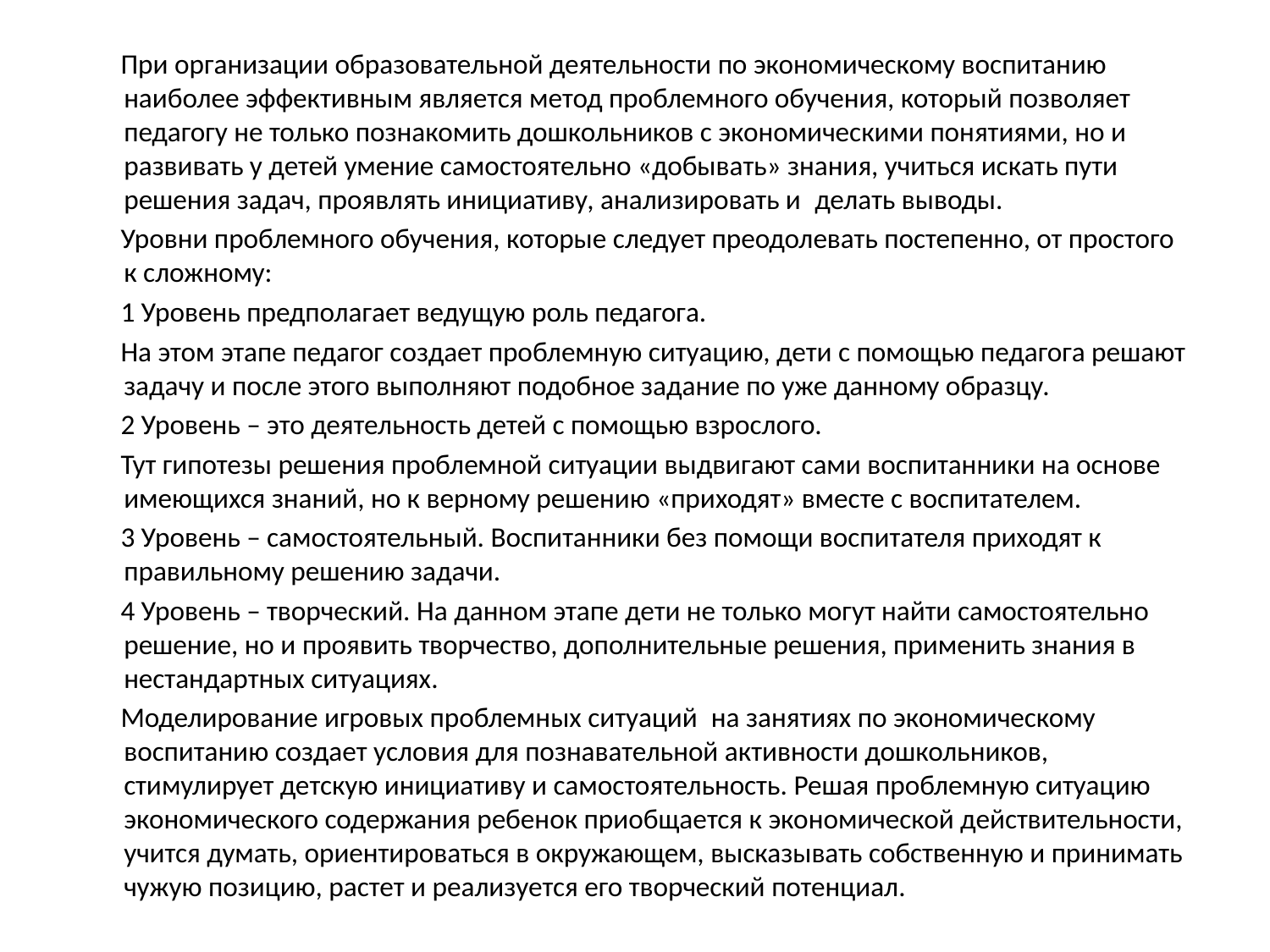

#
       При организации образовательной деятельности по экономическому воспитанию наиболее эффективным является метод проблемного обучения, который позволяет педагогу не только познакомить дошкольников с экономическими понятиями, но и развивать у детей умение самостоятельно «добывать» знания, учиться искать пути решения задач, проявлять инициативу, анализировать и  делать выводы.
       Уровни проблемного обучения, которые следует преодолевать постепенно, от простого к сложному:
       1 Уровень предполагает ведущую роль педагога.
       На этом этапе педагог создает проблемную ситуацию, дети с помощью педагога решают задачу и после этого выполняют подобное задание по уже данному образцу.
       2 Уровень – это деятельность детей с помощью взрослого.
       Тут гипотезы решения проблемной ситуации выдвигают сами воспитанники на основе имеющихся знаний, но к верному решению «приходят» вместе с воспитателем.
       3 Уровень – самостоятельный. Воспитанники без помощи воспитателя приходят к правильному решению задачи.
       4 Уровень – творческий. На данном этапе дети не только могут найти самостоятельно решение, но и проявить творчество, дополнительные решения, применить знания в нестандартных ситуациях.
       Моделирование игровых проблемных ситуаций  на занятиях по экономическому воспитанию создает условия для познавательной активности дошкольников, стимулирует детскую инициативу и самостоятельность. Решая проблемную ситуацию экономического содержания ребенок приобщается к экономической действительности, учится думать, ориентироваться в окружающем, высказывать собственную и принимать чужую позицию, растет и реализуется его творческий потенциал.